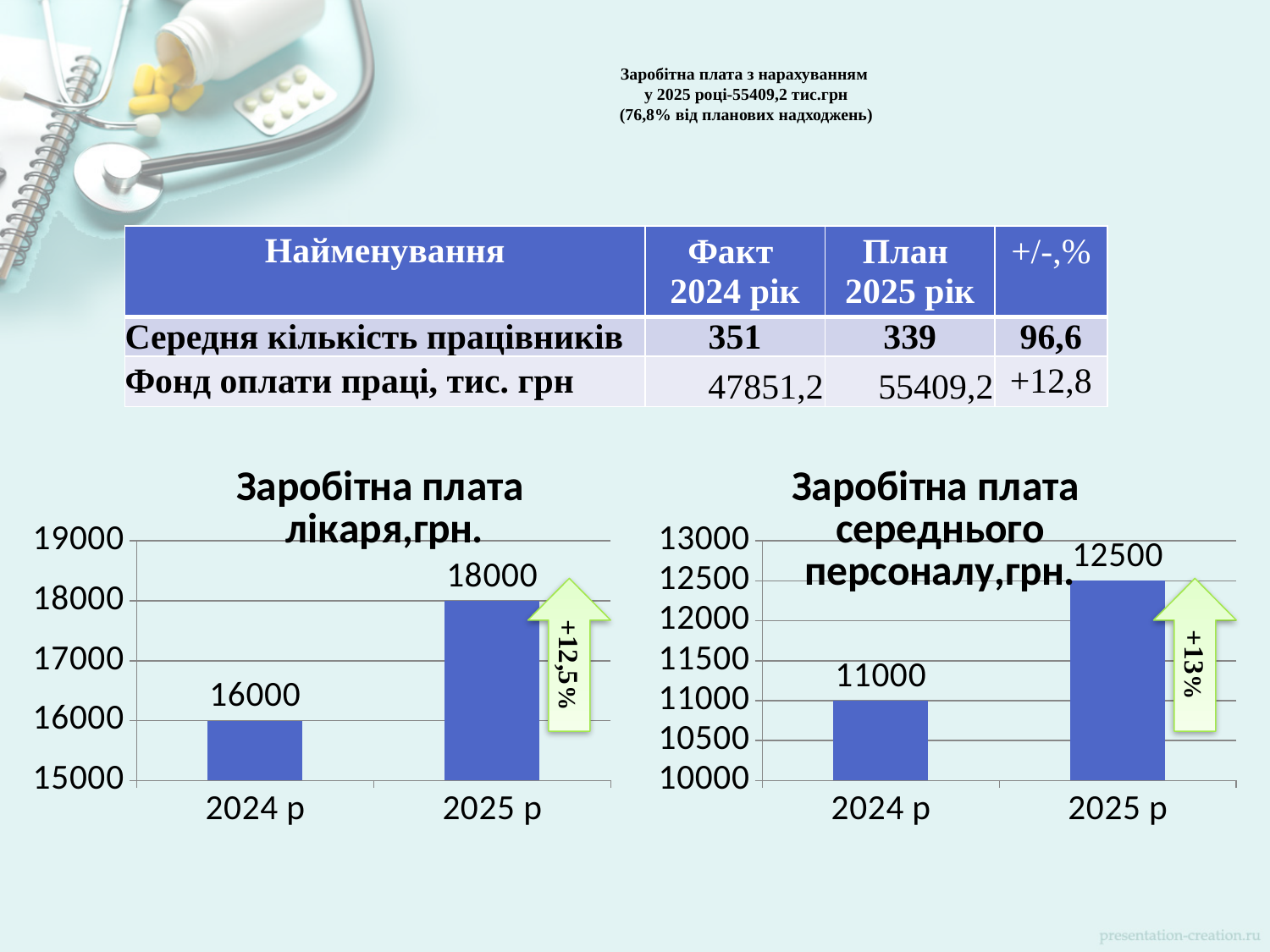

# Заробітна плата з нарахуванням у 2025 році-55409,2 тис.грн (76,8% від планових надходжень)
| Найменування | Факт 2024 рік | План 2025 рік | +/-,% |
| --- | --- | --- | --- |
| Середня кількість працівників | 351 | 339 | 96,6 |
| Фонд оплати праці, тис. грн | 47851,2 | 55409,2 | +12,8 |

### Chart:

| Category | Заробітна плата
лікаря,грн. |
|---|---|
| 2024 р | 16000.0 |
| 2025 р | 18000.0 |

### Chart:

| Category | Заробітна плата
середнього персоналу,грн. |
|---|---|
| 2024 р | 11000.0 |
| 2025 р | 12500.0 |